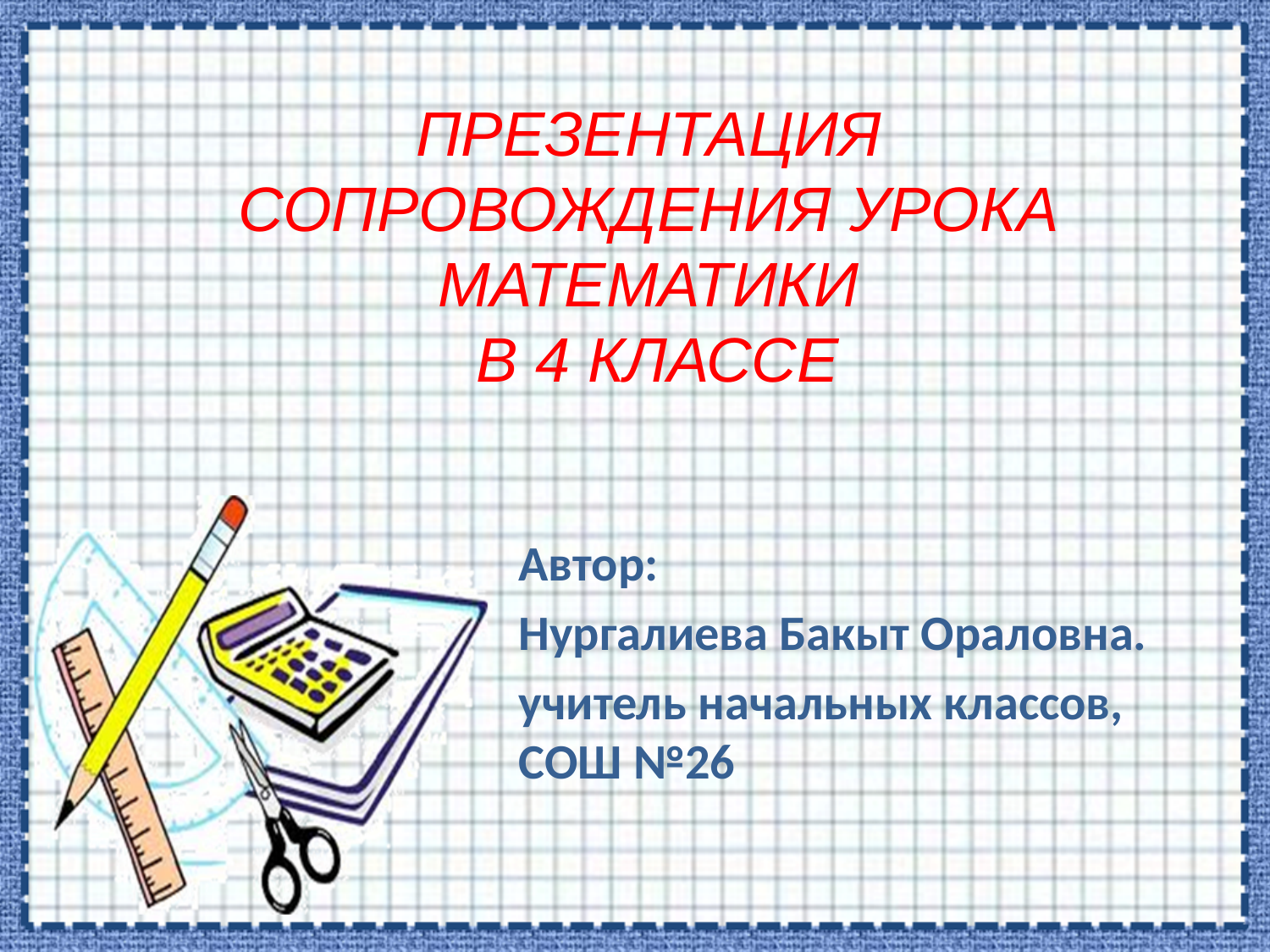

# Презентация сопровождения урока математики в 4 классе
Автор:
Нургалиева Бакыт Ораловна.
учитель начальных классов, СОШ №26